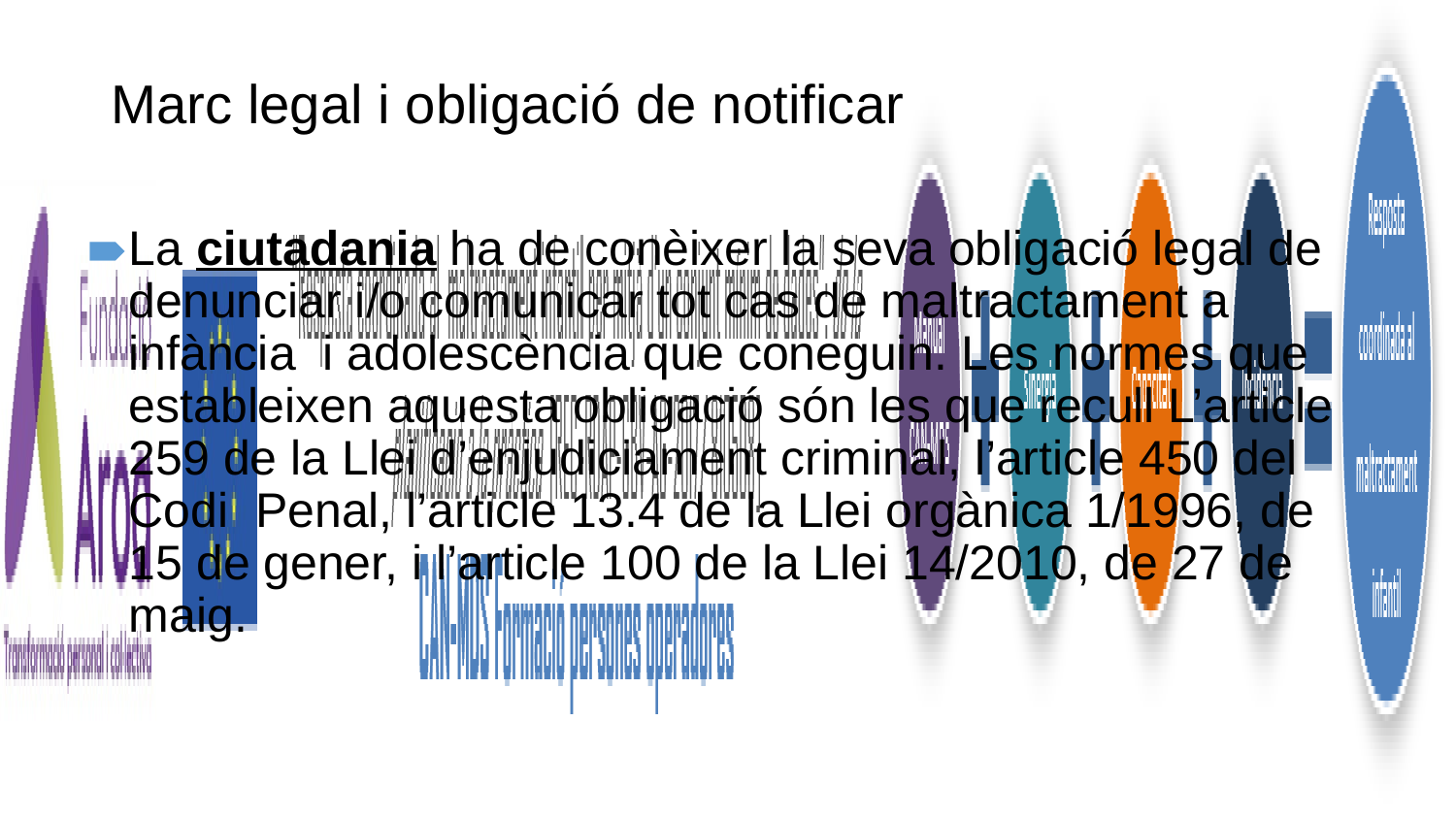

# Marc legal i obligació de notificar
La ciutadania ha de conèixer la seva obligació legal de denunciar i/o comunicar tot cas de maltractament a infància  i adolescència que coneguin. Les normes que estableixen aquesta obligació són les que recull L’article 259 de la Llei d’enjudiciament criminal, l’article 450 del Codi  Penal, l’article 13.4 de la Llei orgànica 1/1996, de 15 de gener, i l’article 100 de la Llei 14/2010, de 27 de maig.